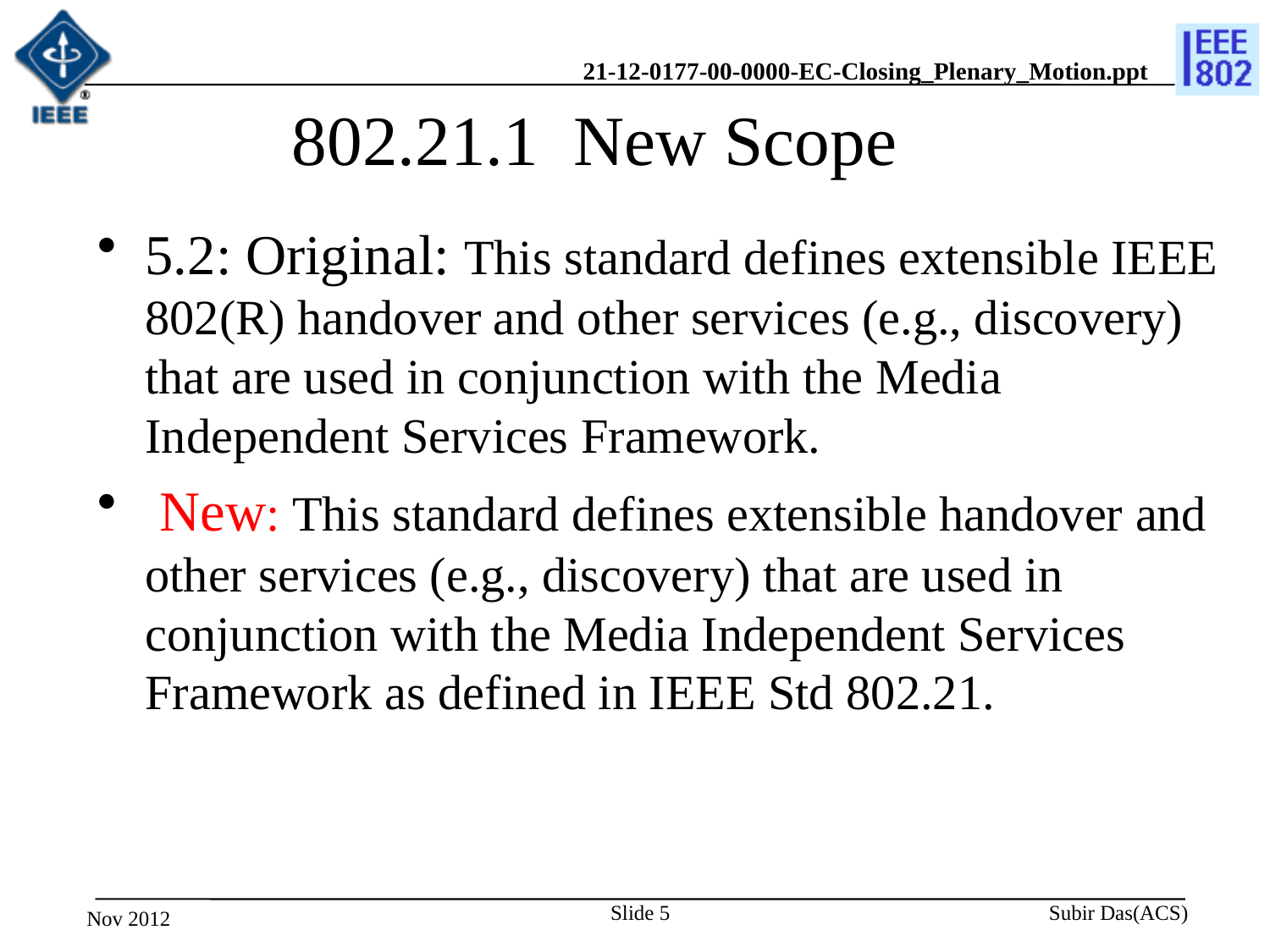

# 802.21.1  New Scope
5.2: Original: This standard defines extensible IEEE 802(R) handover and other services (e.g., discovery) that are used in conjunction with the Media Independent Services Framework.
 New: This standard defines extensible handover and other services (e.g., discovery) that are used in conjunction with the Media Independent Services Framework as defined in IEEE Std 802.21.
Slide 5
Nov 2012
Subir Das(ACS)